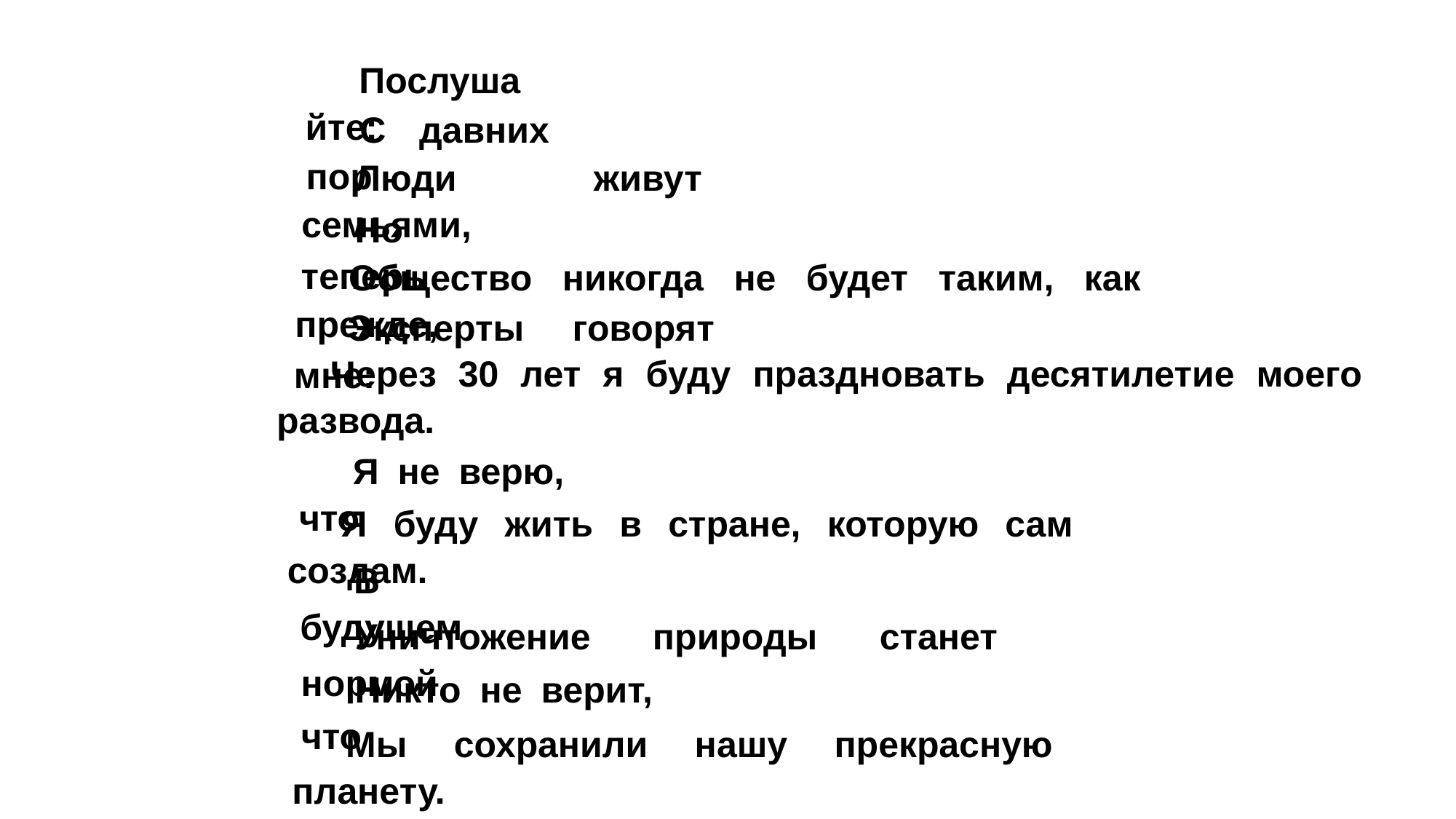

Послушайте:
С давних пор
Люди живут семьями,
Но теперь
Общество никогда не будет таким, как прежде,
Эксперты говорят мне:
Через 30 лет я буду праздновать десятилетие моего развода.
Я не верю, что
Я буду жить в стране, которую сам создам.
В будущем
Уничтожение природы станет нормой.
Никто не верит, что
Мы сохранили нашу прекрасную планету.